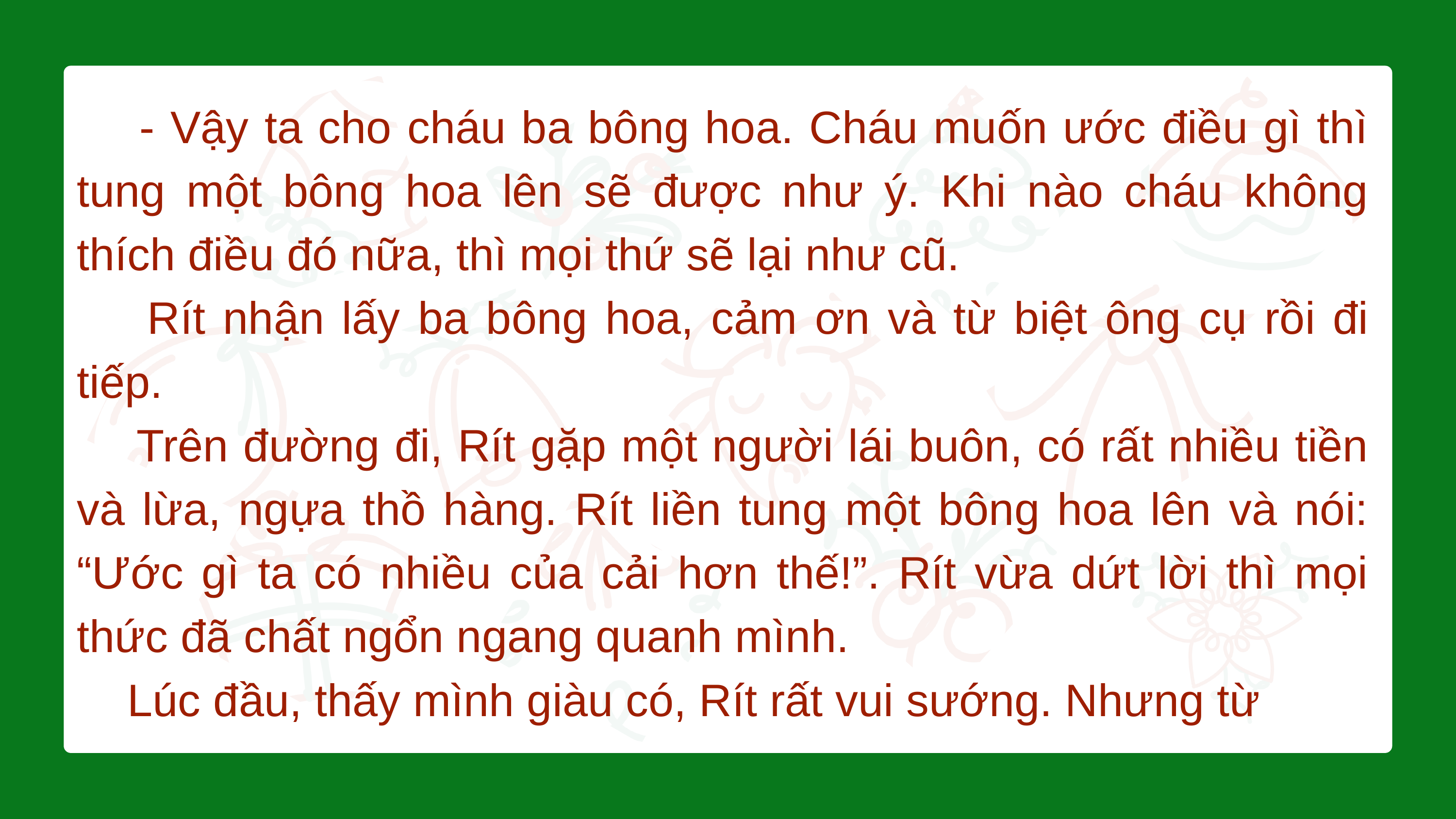

- Vậy ta cho cháu ba bông hoa. Cháu muốn ước điều gì thì tung một bông hoa lên sẽ được như ý. Khi nào cháu không thích điều đó nữa, thì mọi thứ sẽ lại như cũ.
    Rít nhận lấy ba bông hoa, cảm ơn và từ biệt ông cụ rồi đi tiếp.
    Trên đường đi, Rít gặp một người lái buôn, có rất nhiều tiền và lừa, ngựa thồ hàng. Rít liền tung một bông hoa lên và nói: “Ước gì ta có nhiều của cải hơn thế!”. Rít vừa dứt lời thì mọi thức đã chất ngổn ngang quanh mình.
    Lúc đầu, thấy mình giàu có, Rít rất vui sướng. Nhưng từ